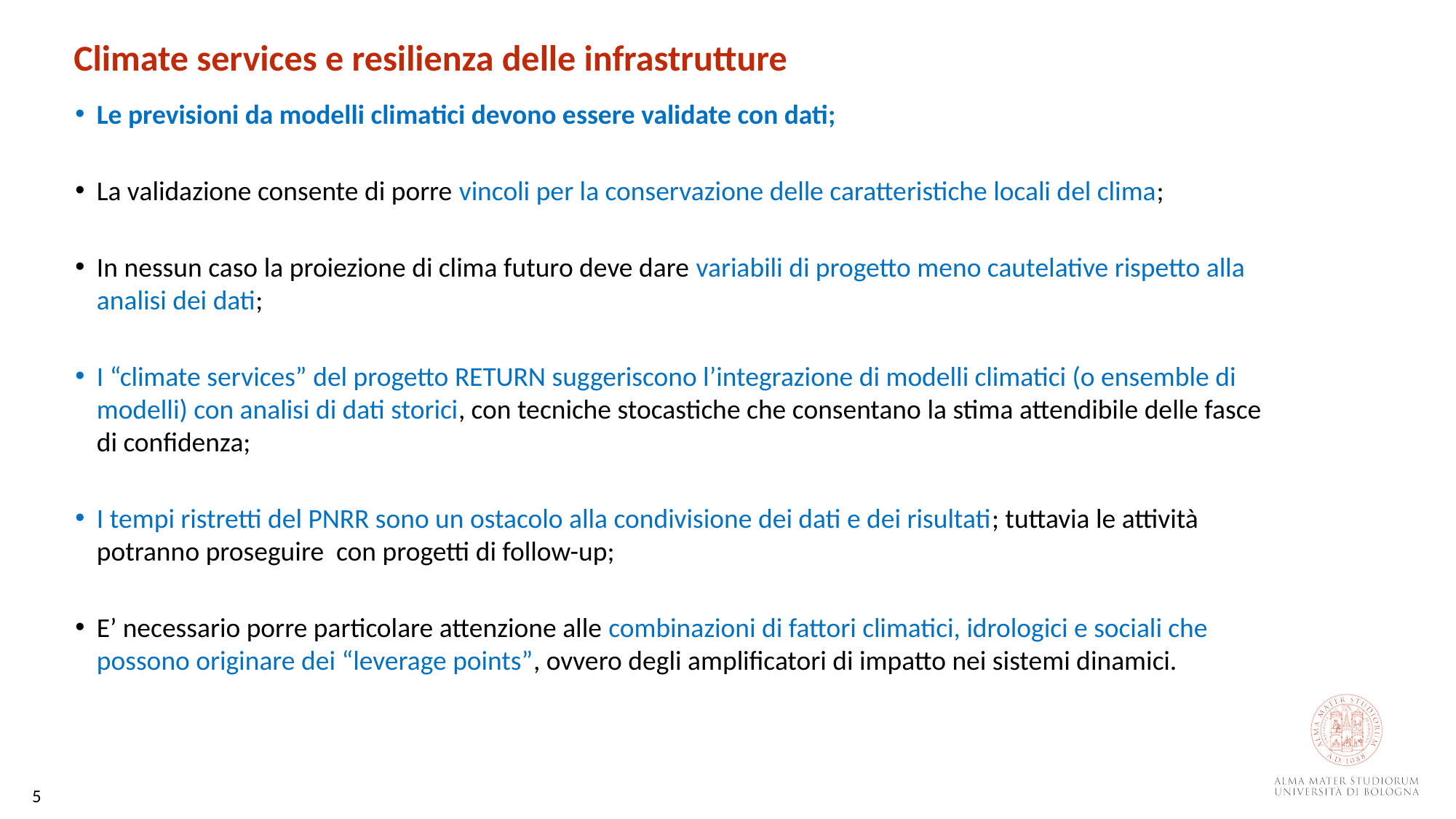

Climate services e resilienza delle infrastrutture
Le previsioni da modelli climatici devono essere validate con dati;

La validazione consente di porre vincoli per la conservazione delle caratteristiche locali del clima;

In nessun caso la proiezione di clima futuro deve dare variabili di progetto meno cautelative rispetto alla analisi dei dati;

I “climate services” del progetto RETURN suggeriscono l’integrazione di modelli climatici (o ensemble di modelli) con analisi di dati storici, con tecniche stocastiche che consentano la stima attendibile delle fasce di confidenza;

I tempi ristretti del PNRR sono un ostacolo alla condivisione dei dati e dei risultati; tuttavia le attività potranno proseguire  con progetti di follow-up;

E’ necessario porre particolare attenzione alle combinazioni di fattori climatici, idrologici e sociali che possono originare dei “leverage points”, ovvero degli amplificatori di impatto nei sistemi dinamici.